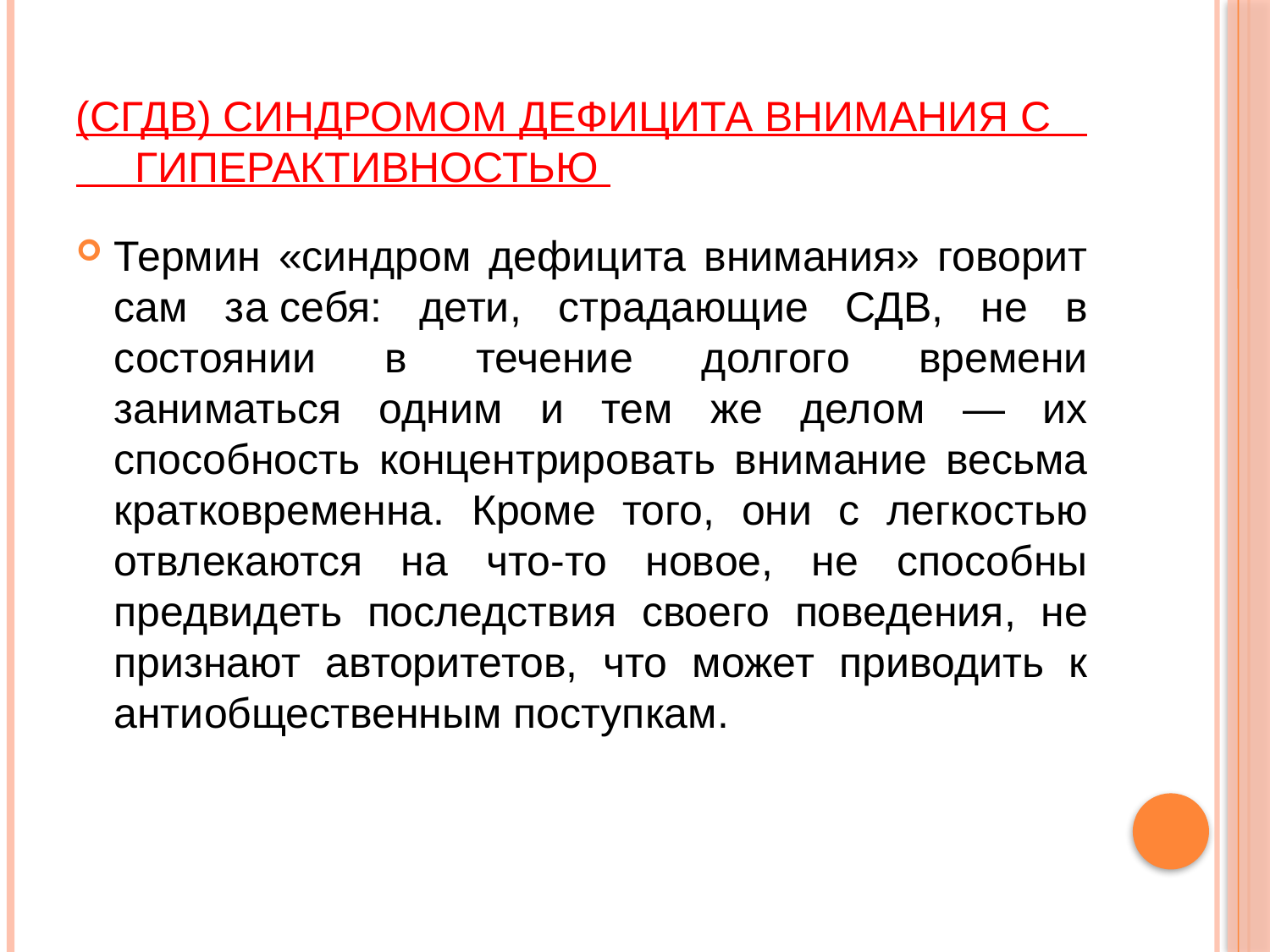

# (СГДВ) синдромом дефицита внимания с         гиперактивностью
Термин «синдром дефицита внимания» говорит сам за себя: дети, страдающие СДВ, не в состоянии в течение долгого времени заниматься одним и тем же делом — их способность концентрировать внимание весьма кратковременна. Кроме того, они с легкостью отвлекаются на что-то новое, не способны предвидеть последствия своего поведения, не признают авторитетов, что может приводить к антиобщественным поступкам.